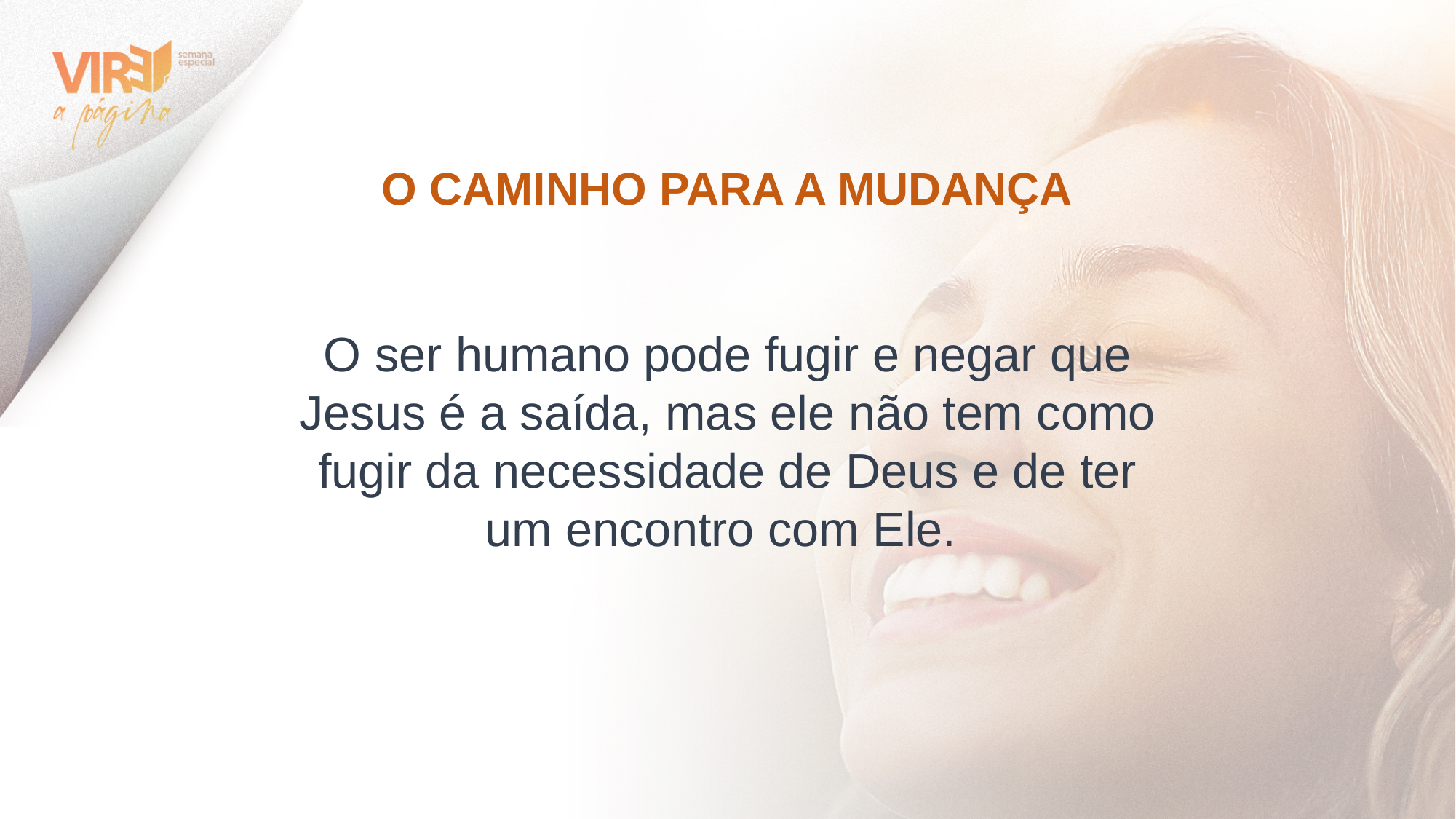

O CAMINHO PARA A MUDANÇA

O ser humano pode fugir e negar que Jesus é a saída, mas ele não tem como fugir da necessidade de Deus e de ter um encontro com Ele.